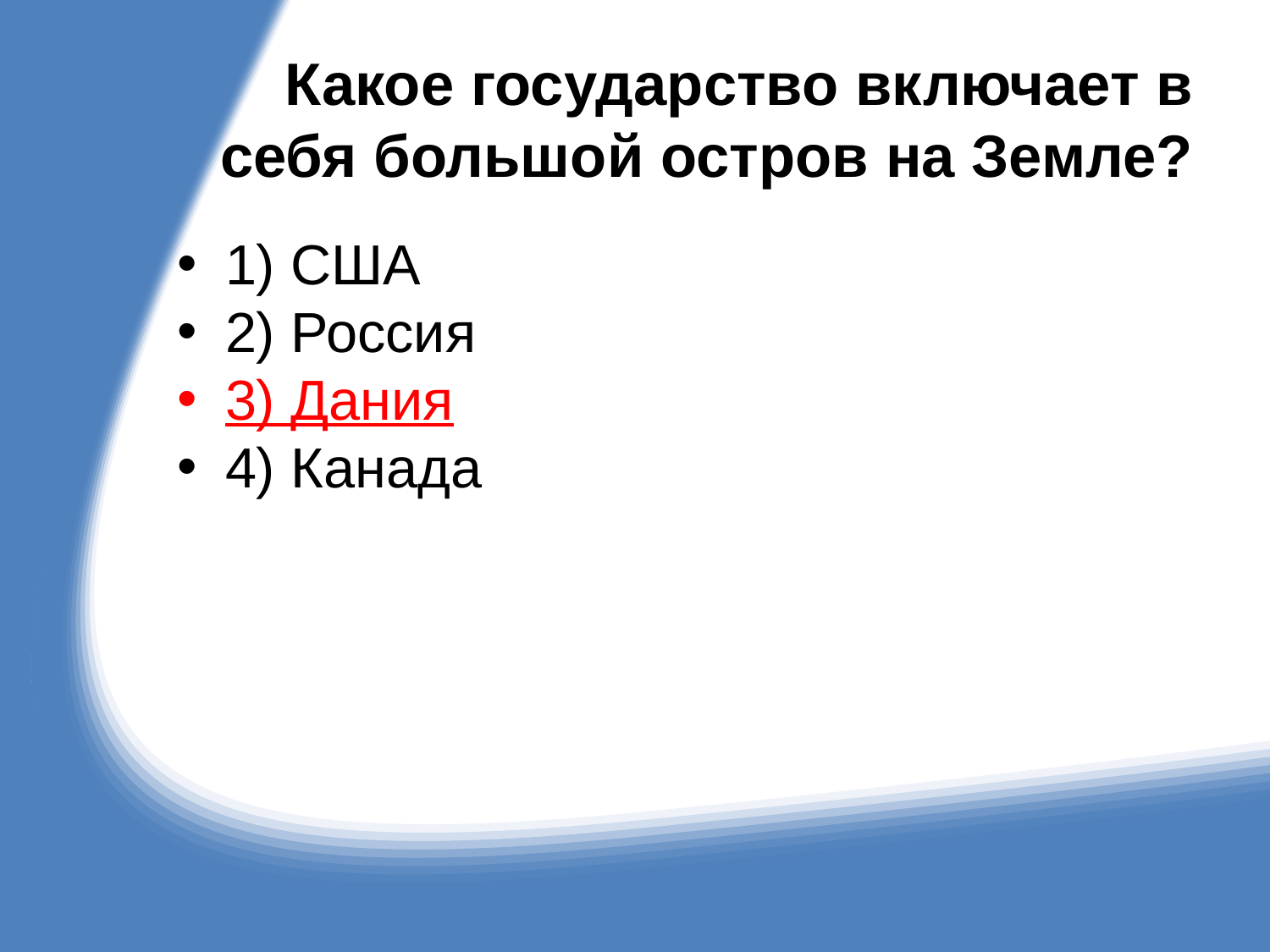

# Какое государство включает в себя большой остров на Земле?
1) США
2) Россия
3) Дания
4) Канада